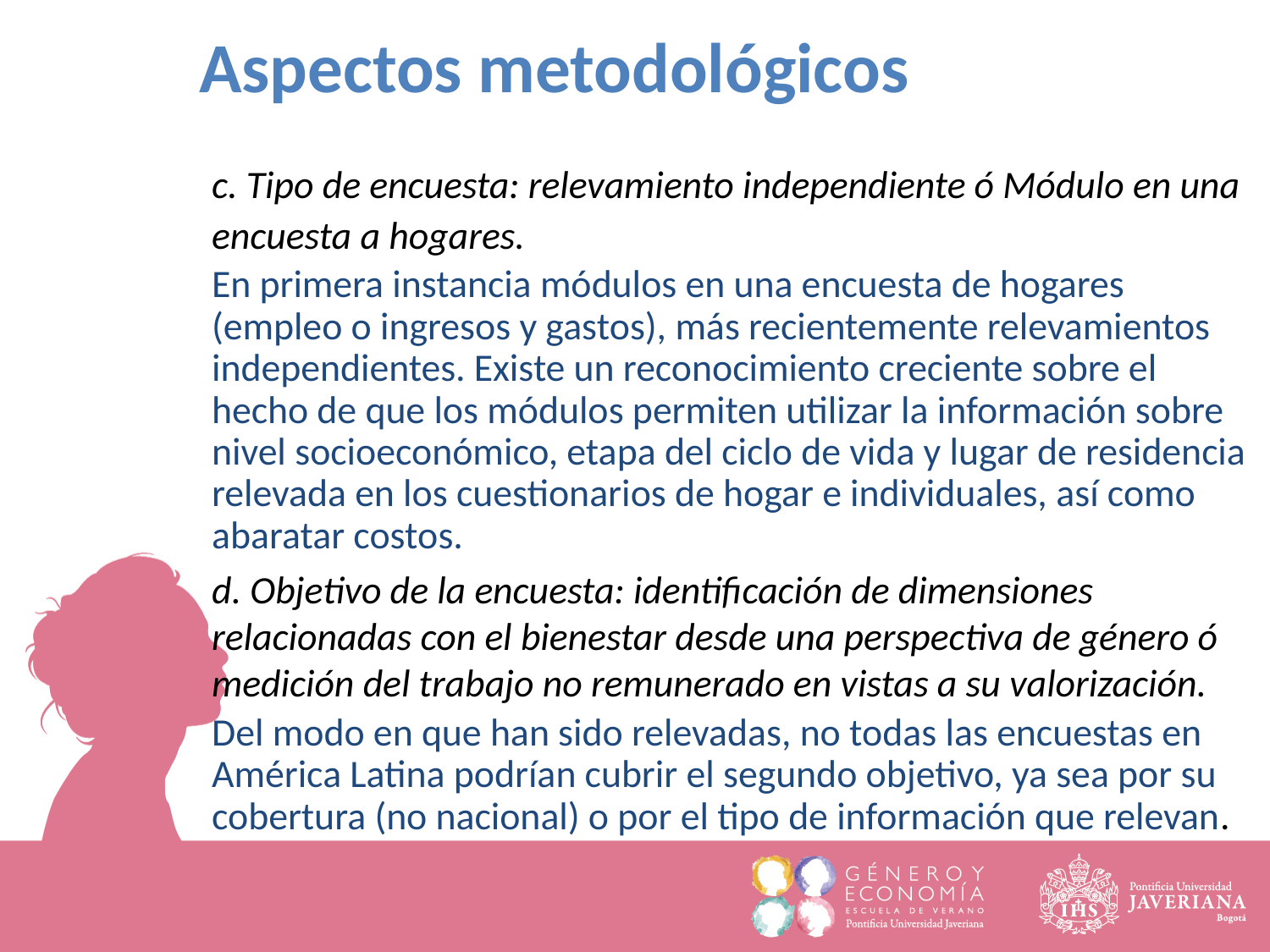

Aspectos metodológicos
	c. Tipo de encuesta: relevamiento independiente ó Módulo en una encuesta a hogares.
	En primera instancia módulos en una encuesta de hogares (empleo o ingresos y gastos), más recientemente relevamientos independientes. Existe un reconocimiento creciente sobre el hecho de que los módulos permiten utilizar la información sobre nivel socioeconómico, etapa del ciclo de vida y lugar de residencia relevada en los cuestionarios de hogar e individuales, así como abaratar costos.
	d. Objetivo de la encuesta: identificación de dimensiones relacionadas con el bienestar desde una perspectiva de género ó medición del trabajo no remunerado en vistas a su valorización.
	Del modo en que han sido relevadas, no todas las encuestas en América Latina podrían cubrir el segundo objetivo, ya sea por su cobertura (no nacional) o por el tipo de información que relevan.